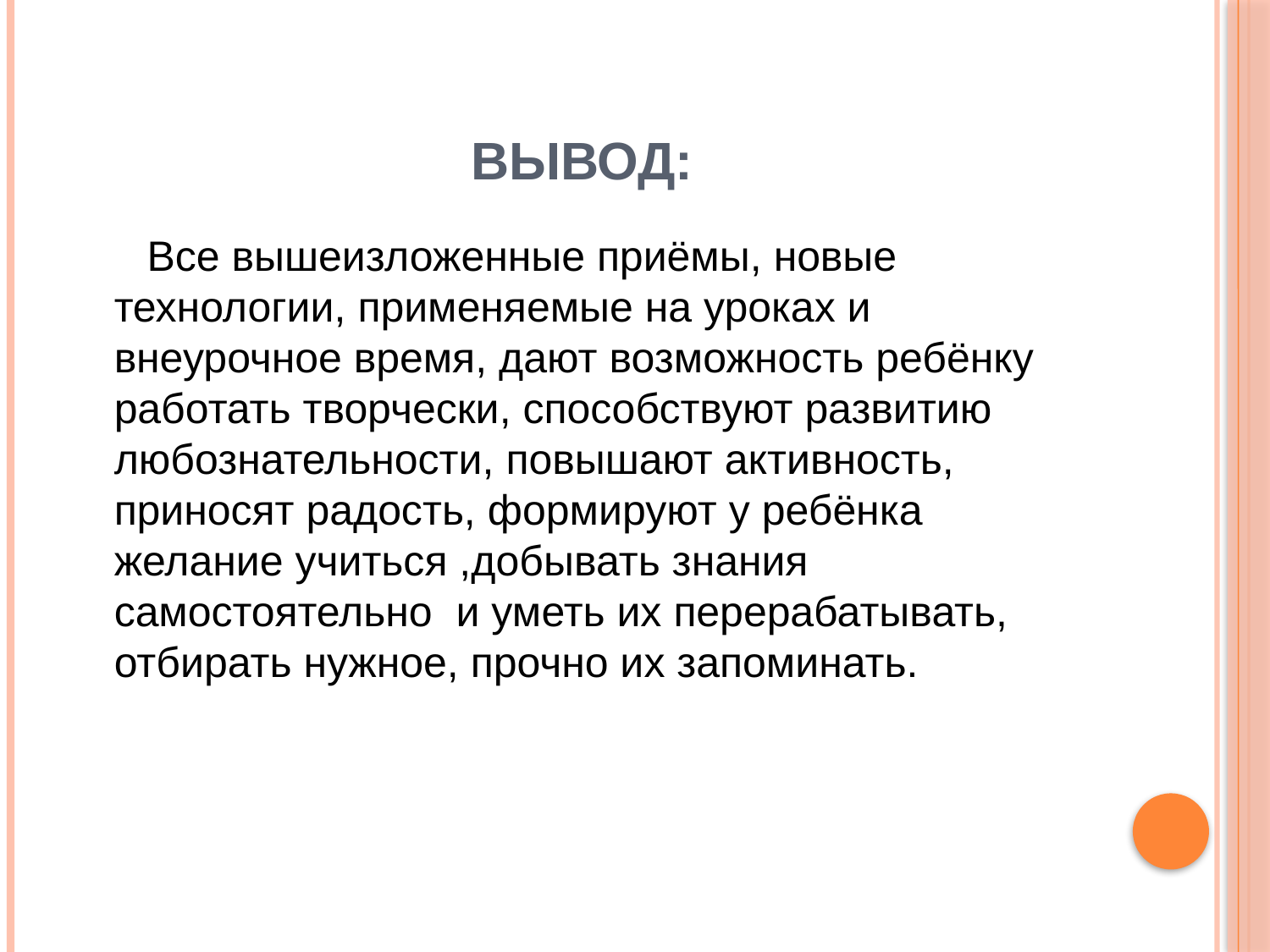

# Вывод:
      Все вышеизложенные приёмы, новые технологии, применяемые на уроках и внеурочное время, дают возможность ребёнку работать творчески, способствуют развитию любознательности, повышают активность, приносят радость, формируют у ребёнка желание учиться ,добывать знания самостоятельно  и уметь их перерабатывать, отбирать нужное, прочно их запоминать.